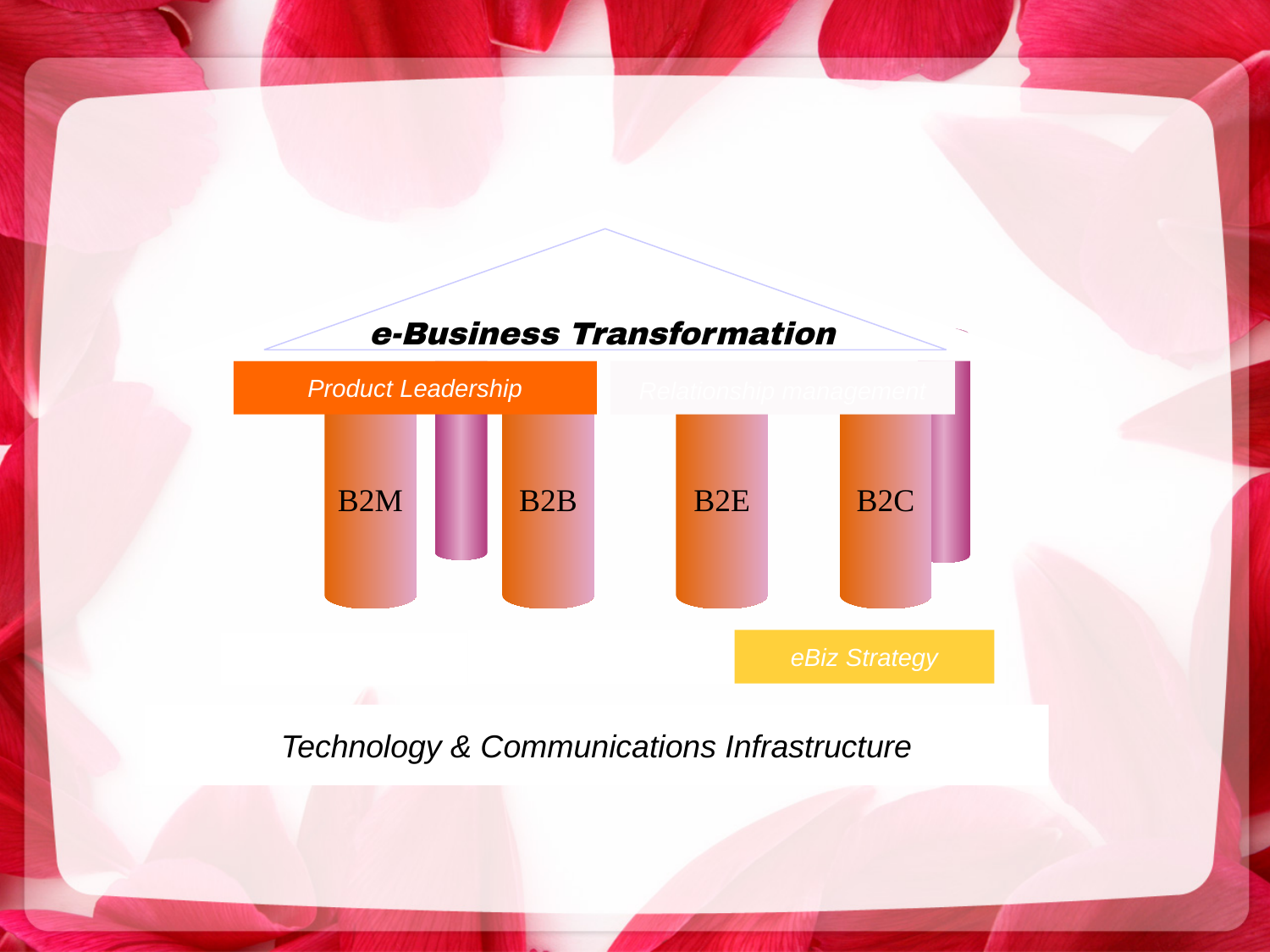

e-Business Transformation

Product Leadership
Relationship management
B2M
B2B
B2E
B2C
eBiz Integration
eBiz Strategy
eBiz Solutions
Technology & Communications Infrastructure